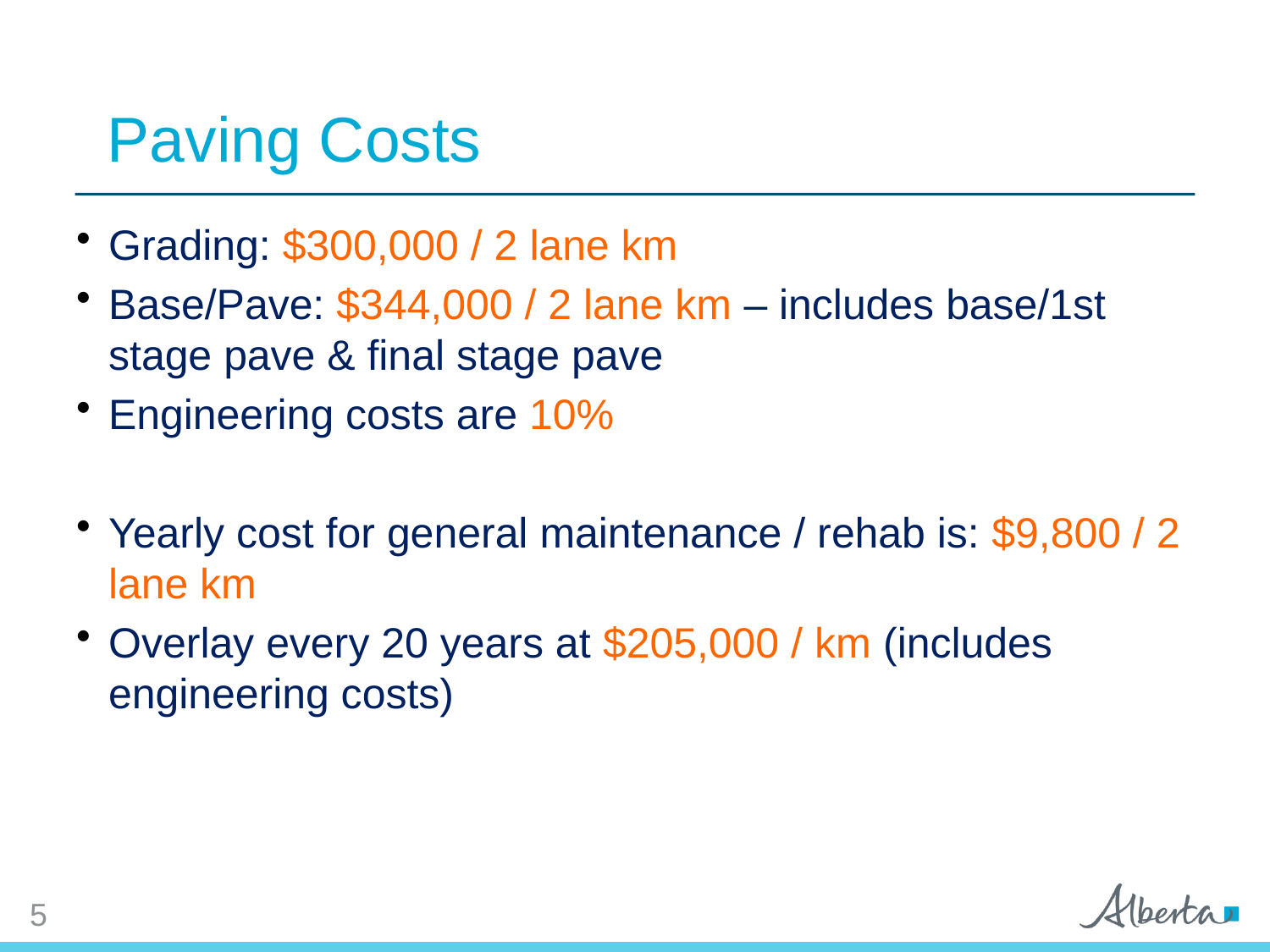

GENERAL INFORMATION
Paving Costs
Grading: $300,000 / 2 lane km
Base/Pave: $344,000 / 2 lane km – includes base/1st stage pave & final stage pave
Engineering costs are 10%

Yearly cost for general maintenance / rehab is: $9,800 / 2 lane km
Overlay every 20 years at $205,000 / km (includes engineering costs)

5